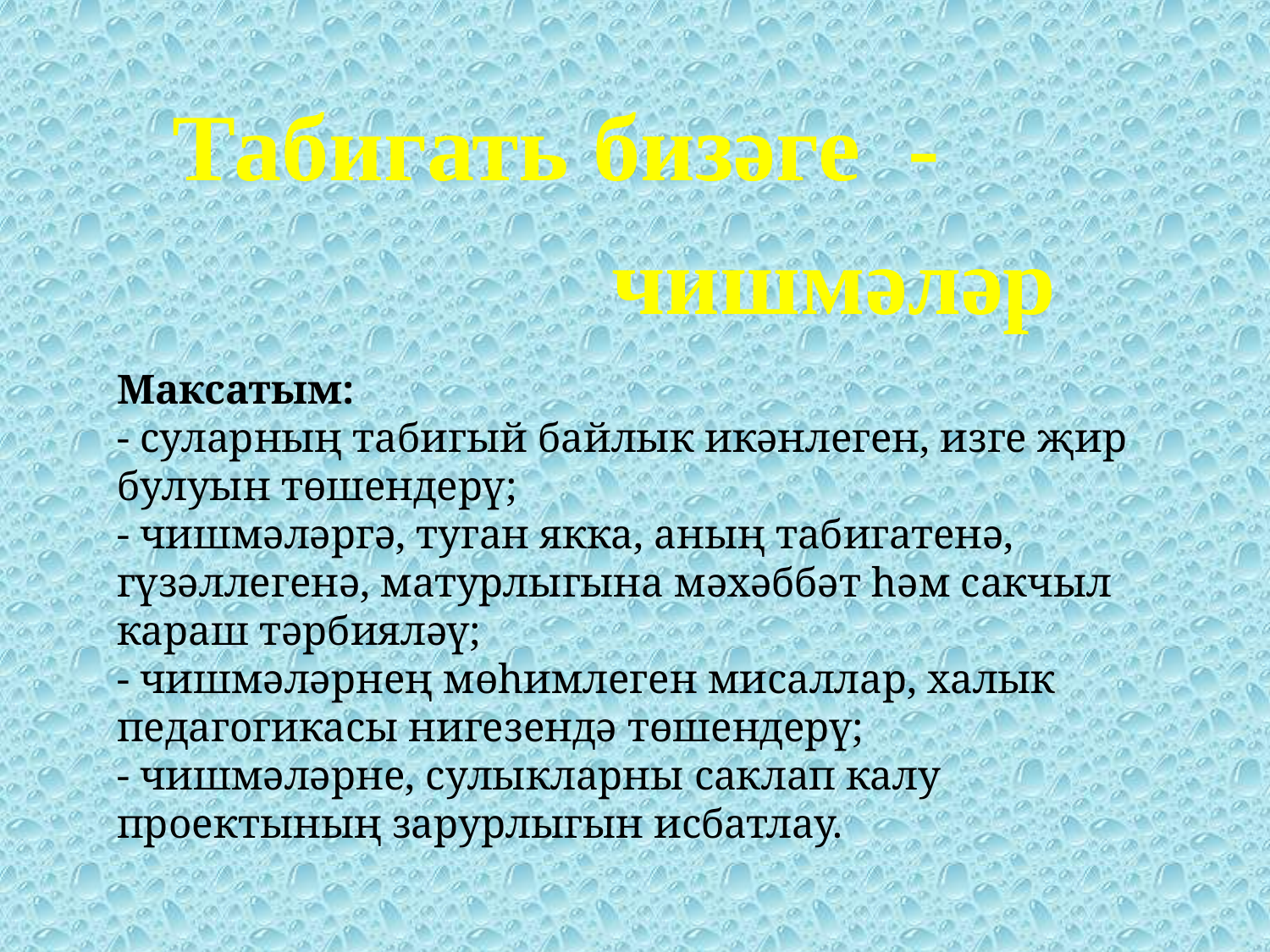

Табигать бизәге  -
			чишмәләр
# Максатым: - суларның табигый байлык икәнлеген, изге җир булуын төшендерү; - чишмәләргә, туган якка, аның табигатенә,  гүзәллегенә, матурлыгына мәхәббәт һәм сакчыл караш тәрбияләү; - чишмәләрнең мөһимлеген мисаллар, халык педагогикасы нигезендә төшендерү; - чишмәләрне, сулыкларны саклап калу проектының зарурлыгын исбатлау.